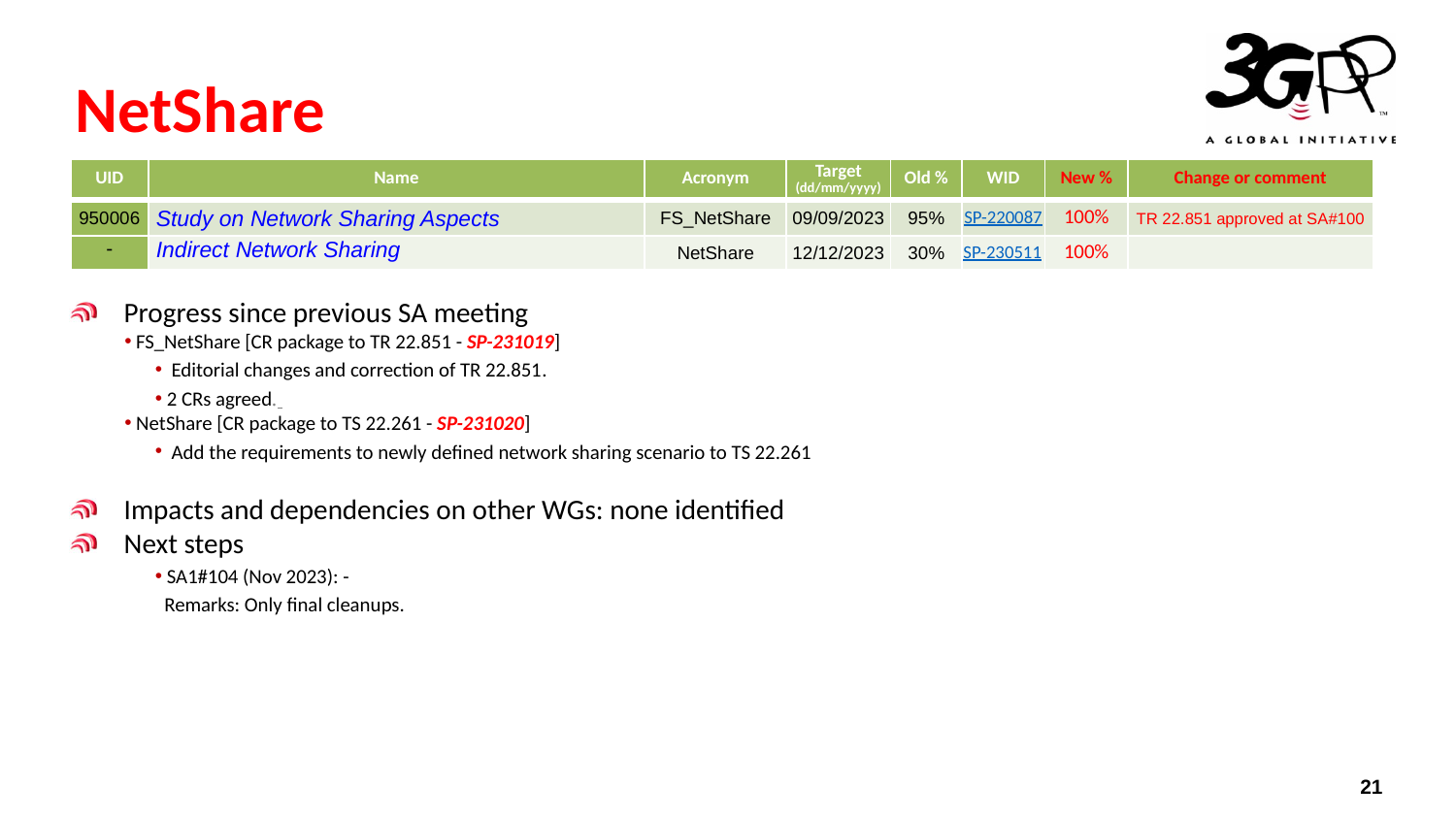

# NetShare
| UID | Name | Acronym | Target (dd/mm/yyyy) | Old % | WID | New % | Change or comment |
| --- | --- | --- | --- | --- | --- | --- | --- |
| 950006 | Study on Network Sharing Aspects | FS\_NetShare | 09/09/2023 | 95% | SP-220087 | 100% | TR 22.851 approved at SA#100 |
| - | Indirect Network Sharing | NetShare | 12/12/2023 | 30% | SP-230511 | 100% |  |
Progress since previous SA meeting
 FS_NetShare [CR package to TR 22.851 - SP-231019]
  Editorial changes and correction of TR 22.851.
 2 CRs agreed.
 NetShare [CR package to TS 22.261 - SP-231020]
  Add the requirements to newly defined network sharing scenario to TS 22.261

Impacts and dependencies on other WGs: none identified
Next steps
 SA1#104 (Nov 2023): -
  Remarks: Only final cleanups.